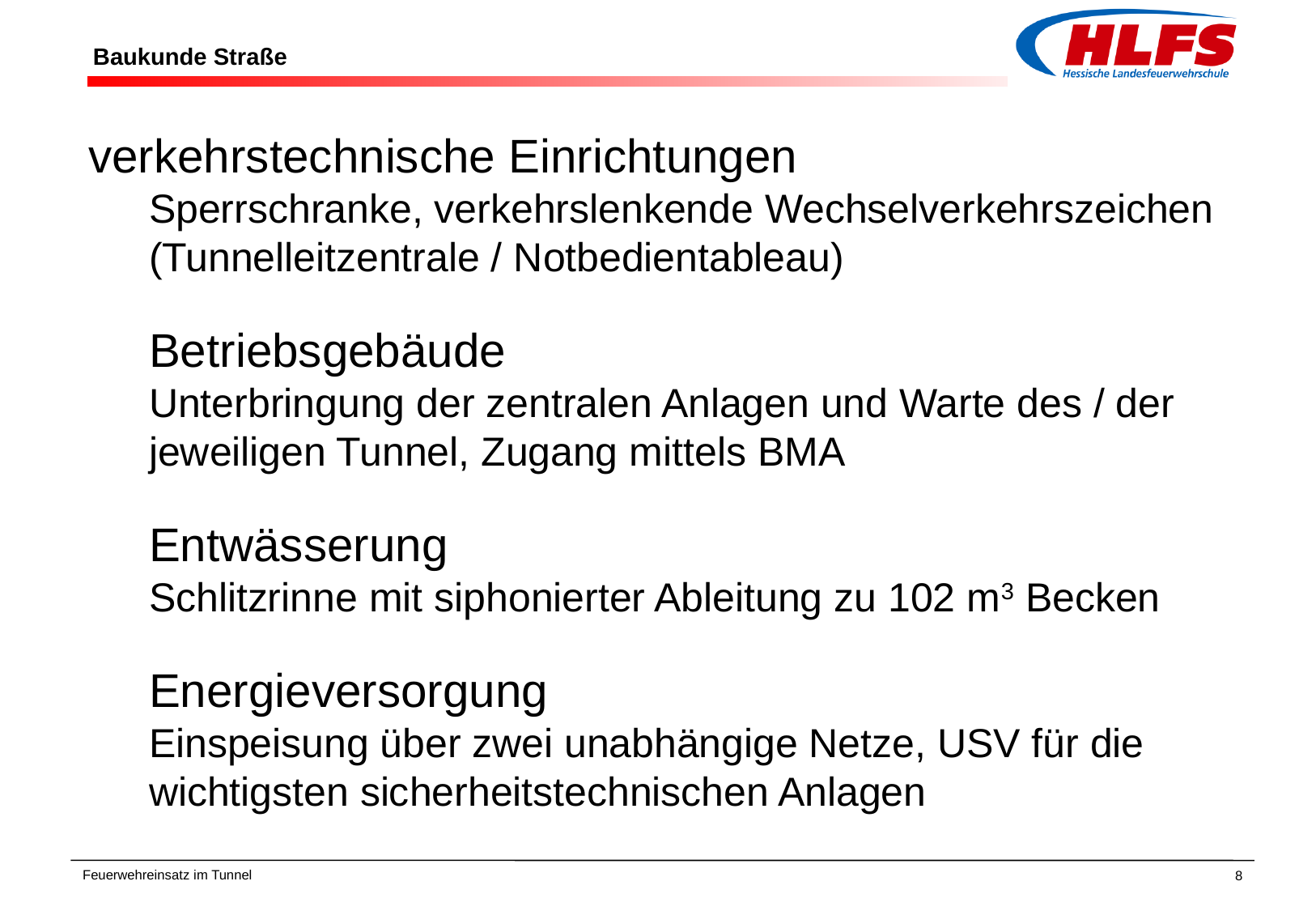

# Baukunde Straße
verkehrstechnische Einrichtungen
Sperrschranke, verkehrslenkende Wechselverkehrszeichen (Tunnelleitzentrale / Notbedientableau)
Betriebsgebäude
Unterbringung der zentralen Anlagen und Warte des / der  jeweiligen Tunnel, Zugang mittels BMA
Entwässerung
Schlitzrinne mit siphonierter Ableitung zu 102 m3 Becken
Energieversorgung
Einspeisung über zwei unabhängige Netze, USV für die wichtigsten sicherheitstechnischen Anlagen
Feuerwehreinsatz im Tunnel
8